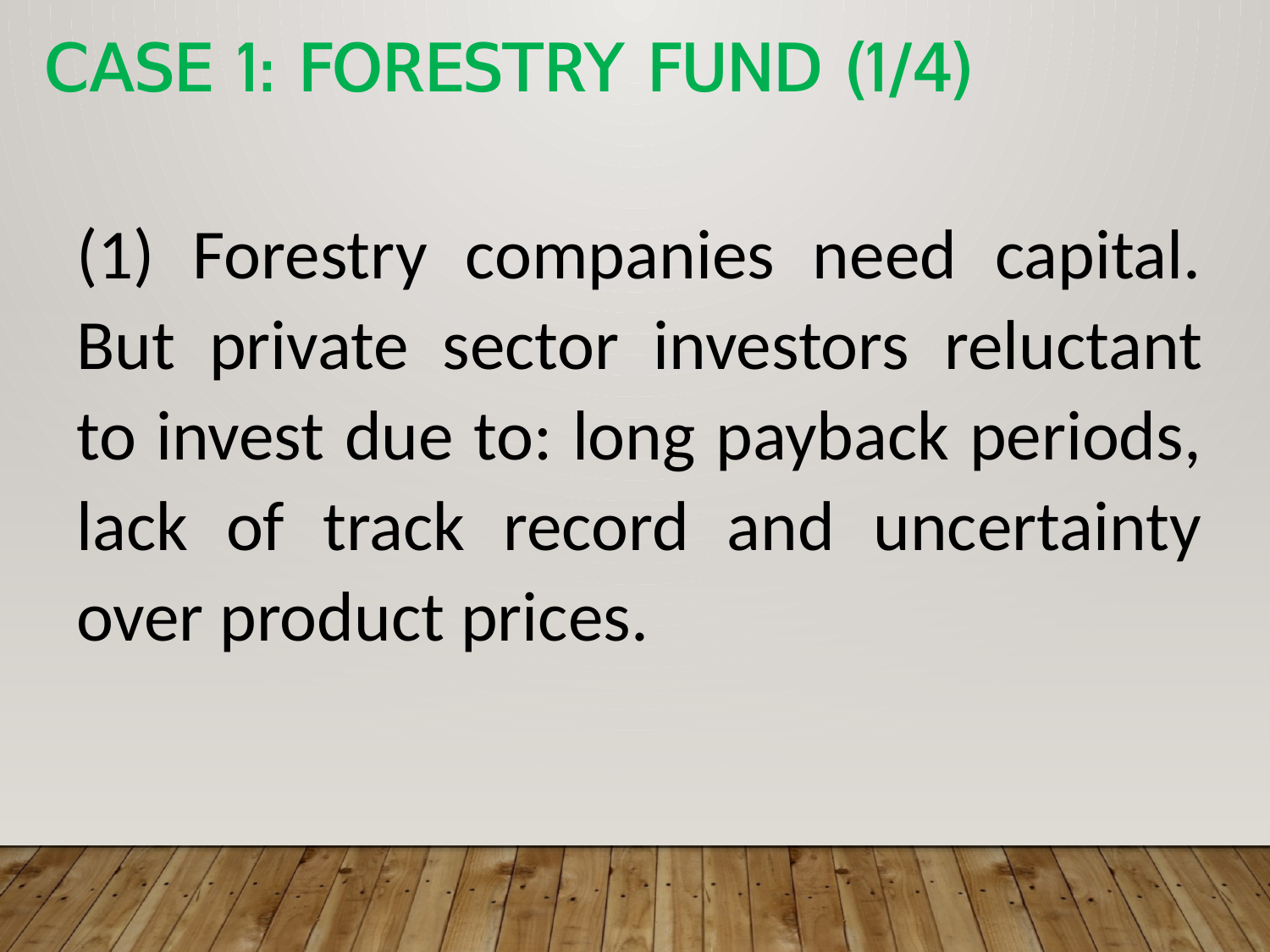

Case 1: Forestry Fund (1/4)

(1) Forestry companies need capital. But private sector investors reluctant to invest due to: long payback periods, lack of track record and uncertainty over product prices.